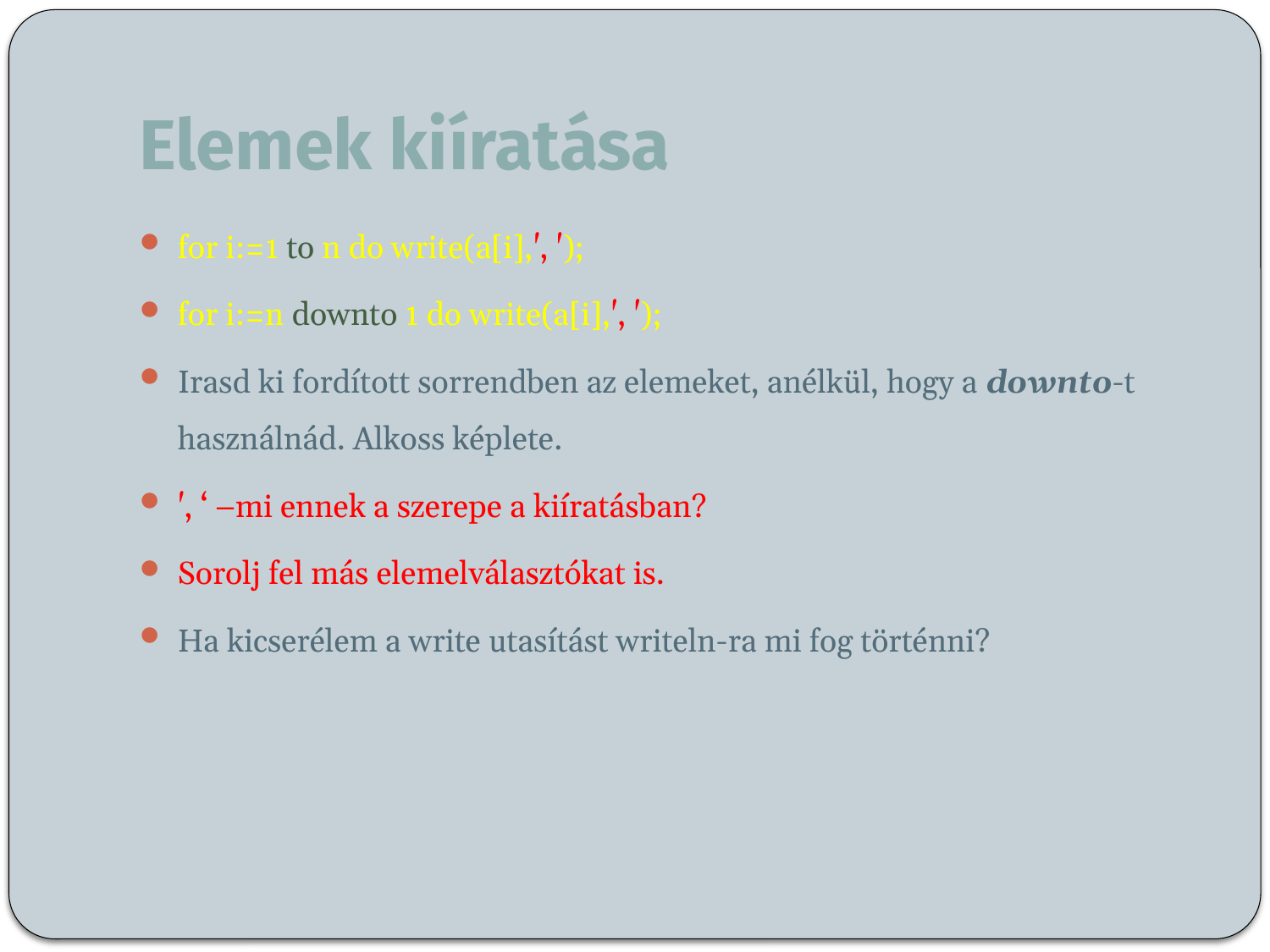

# Elemek kiíratása
for i:=1 to n do write(a[i],', ');
for i:=n downto 1 do write(a[i],', ');
Irasd ki fordított sorrendben az elemeket, anélkül, hogy a downto-t használnád. Alkoss képlete.
', ‘ –mi ennek a szerepe a kiíratásban?
Sorolj fel más elemelválasztókat is.
Ha kicserélem a write utasítást writeln-ra mi fog történni?